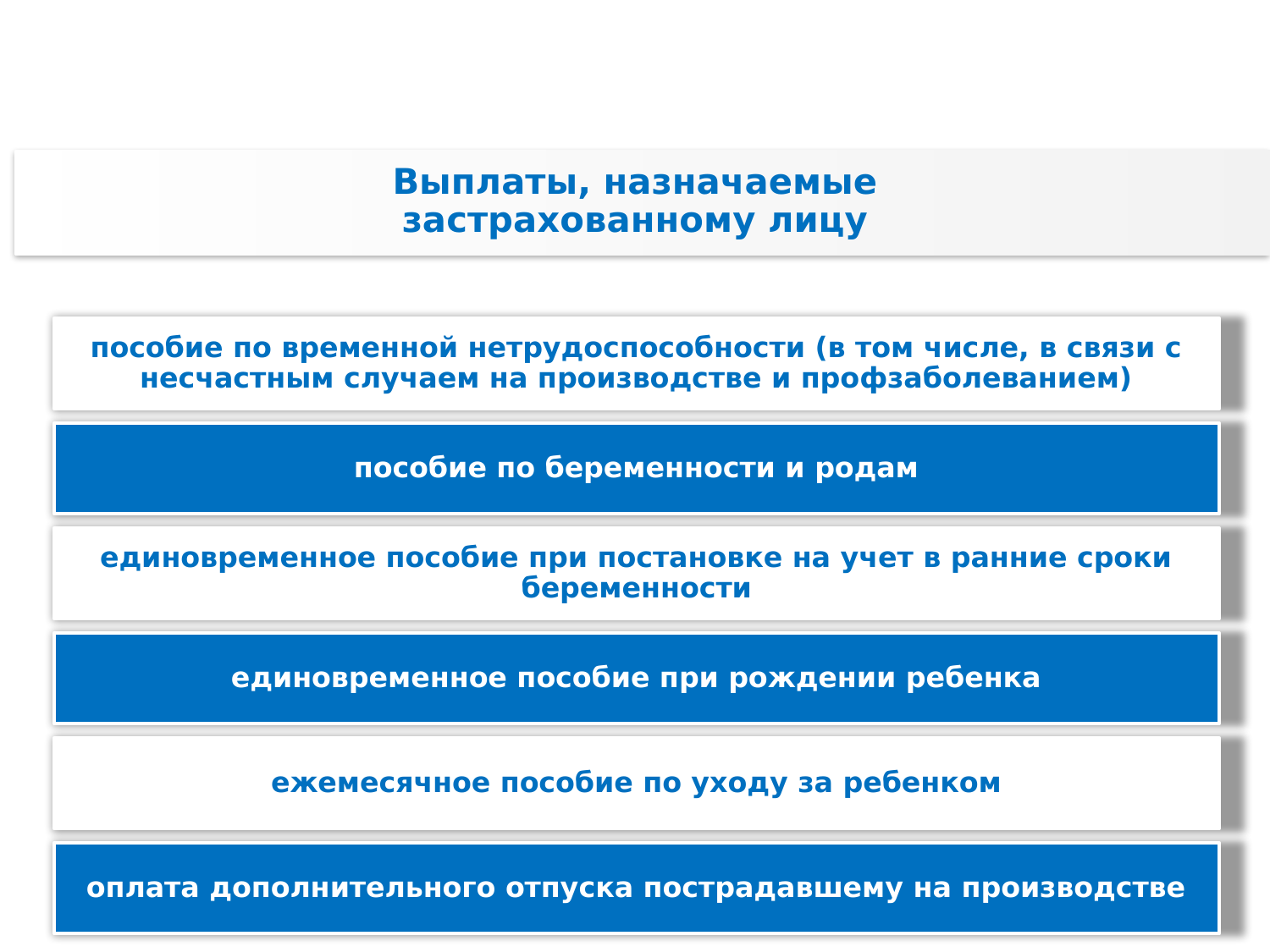

Выплаты, назначаемые застрахованному лицу
пособие по временной нетрудоспособности (в том числе, в связи с несчастным случаем на производстве и профзаболеванием)
пособие по беременности и родам
единовременное пособие при постановке на учет в ранние сроки беременности
единовременное пособие при рождении ребенка
ежемесячное пособие по уходу за ребенком
оплата дополнительного отпуска пострадавшему на производстве